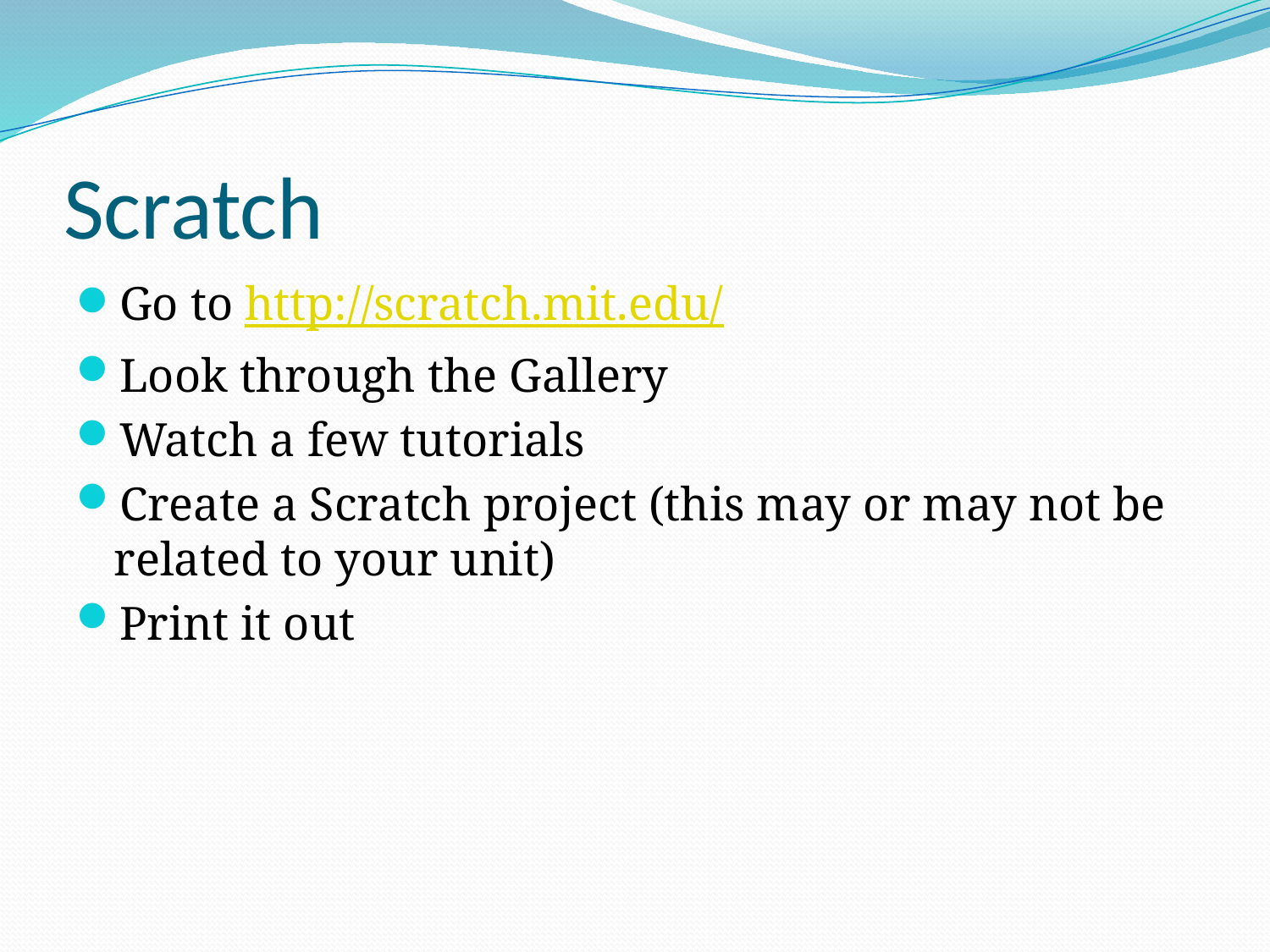

# Scratch
Go to http://scratch.mit.edu/
Look through the Gallery
Watch a few tutorials
Create a Scratch project (this may or may not be related to your unit)
Print it out